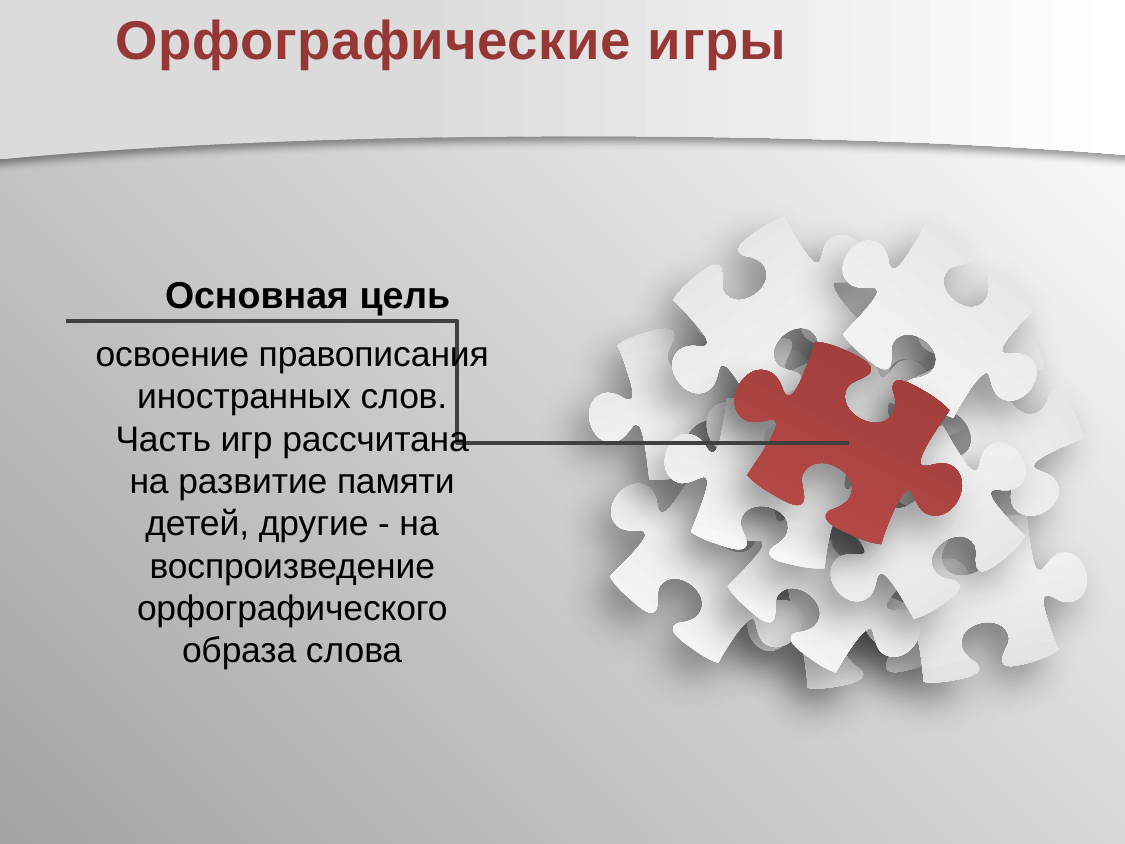

# Орфографические игры

Основная цель

освоение правописания иностранных слов. Часть игр рассчитана на развитие памяти детей, другие - на воспроизведение орфографического образа слова